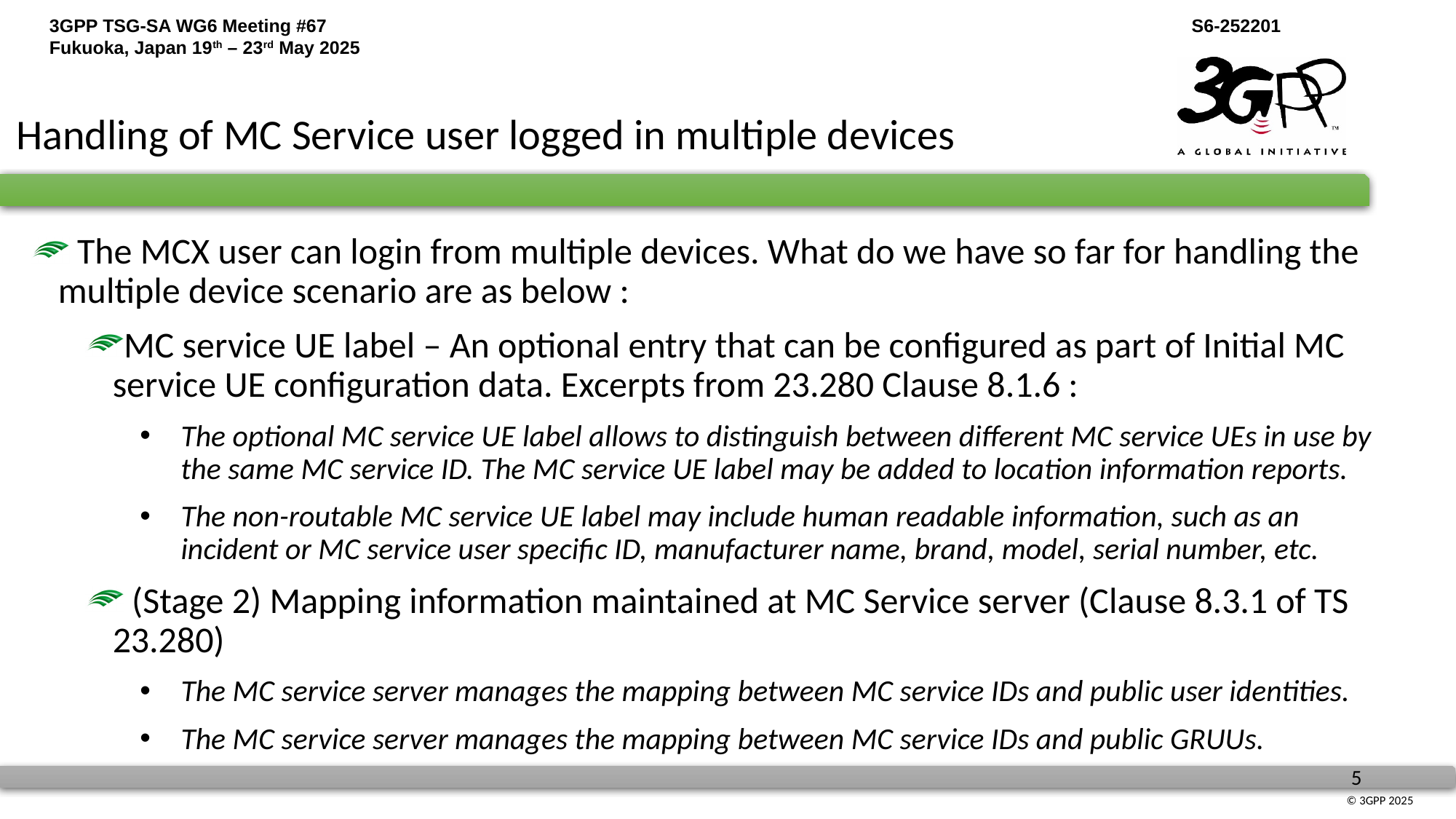

# Handling of MC Service user logged in multiple devices
 The MCX user can login from multiple devices. What do we have so far for handling the multiple device scenario are as below :
MC service UE label – An optional entry that can be configured as part of Initial MC service UE configuration data. Excerpts from 23.280 Clause 8.1.6 :
The optional MC service UE label allows to distinguish between different MC service UEs in use by the same MC service ID. The MC service UE label may be added to location information reports.
The non-routable MC service UE label may include human readable information, such as an incident or MC service user specific ID, manufacturer name, brand, model, serial number, etc.
 (Stage 2) Mapping information maintained at MC Service server (Clause 8.3.1 of TS 23.280)
The MC service server manages the mapping between MC service IDs and public user identities.
The MC service server manages the mapping between MC service IDs and public GRUUs.